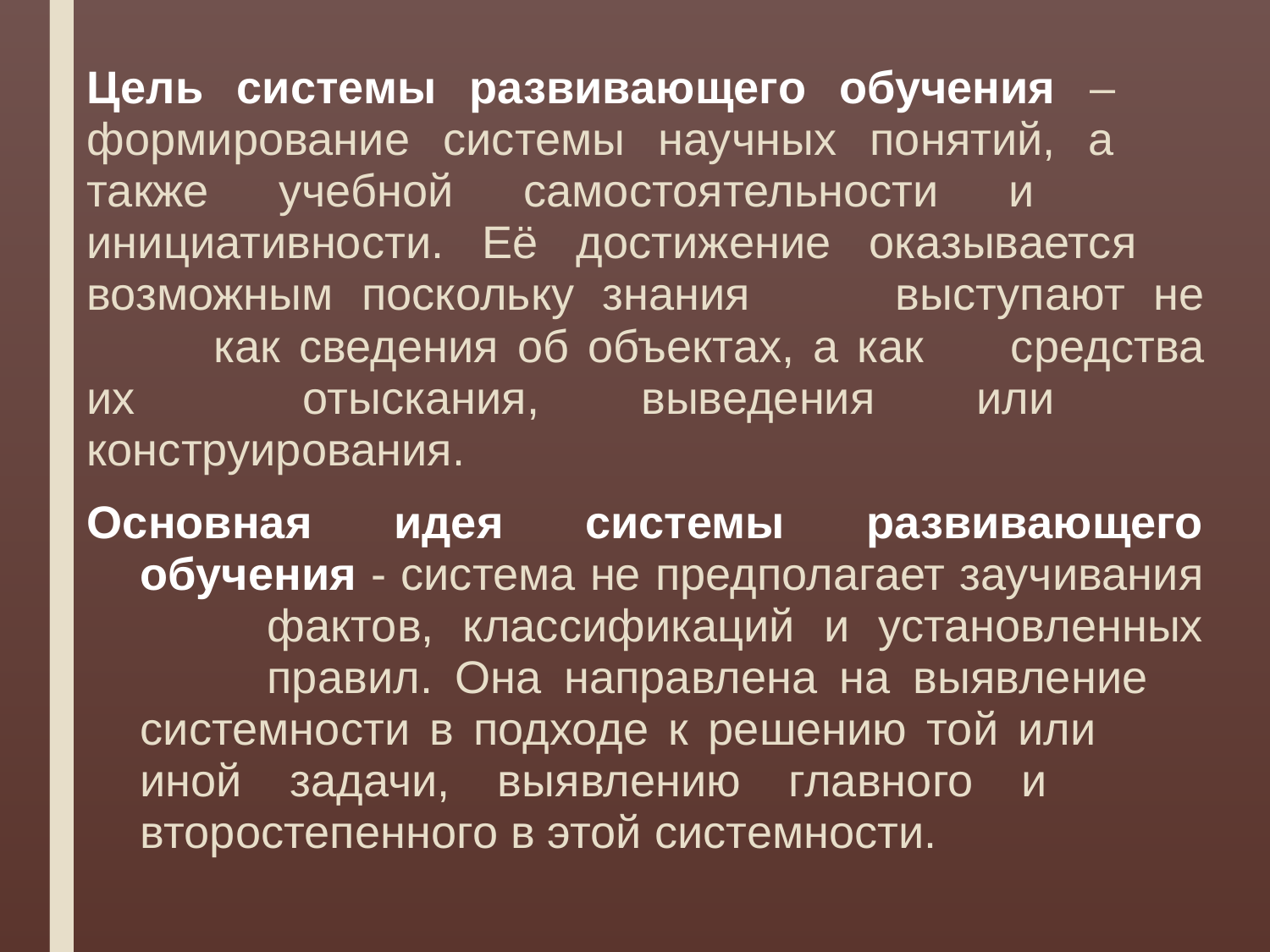

Цель системы развивающего обучения – 	формирование системы научных понятий, а 	также учебной самостоятельности и 	инициативности. Её достижение оказывается 	возможным поскольку знания 	выступают не 	как сведения об объектах, а как 	средства их 	отыскания, выведения или 	конструирования.
Основная идея системы развивающего обучения - система не предполагает заучивания 	фактов, классификаций и установленных 	правил. Она направлена на выявление 	системности в подходе к решению той или 	иной задачи, выявлению главного и 	второстепенного в этой системности.